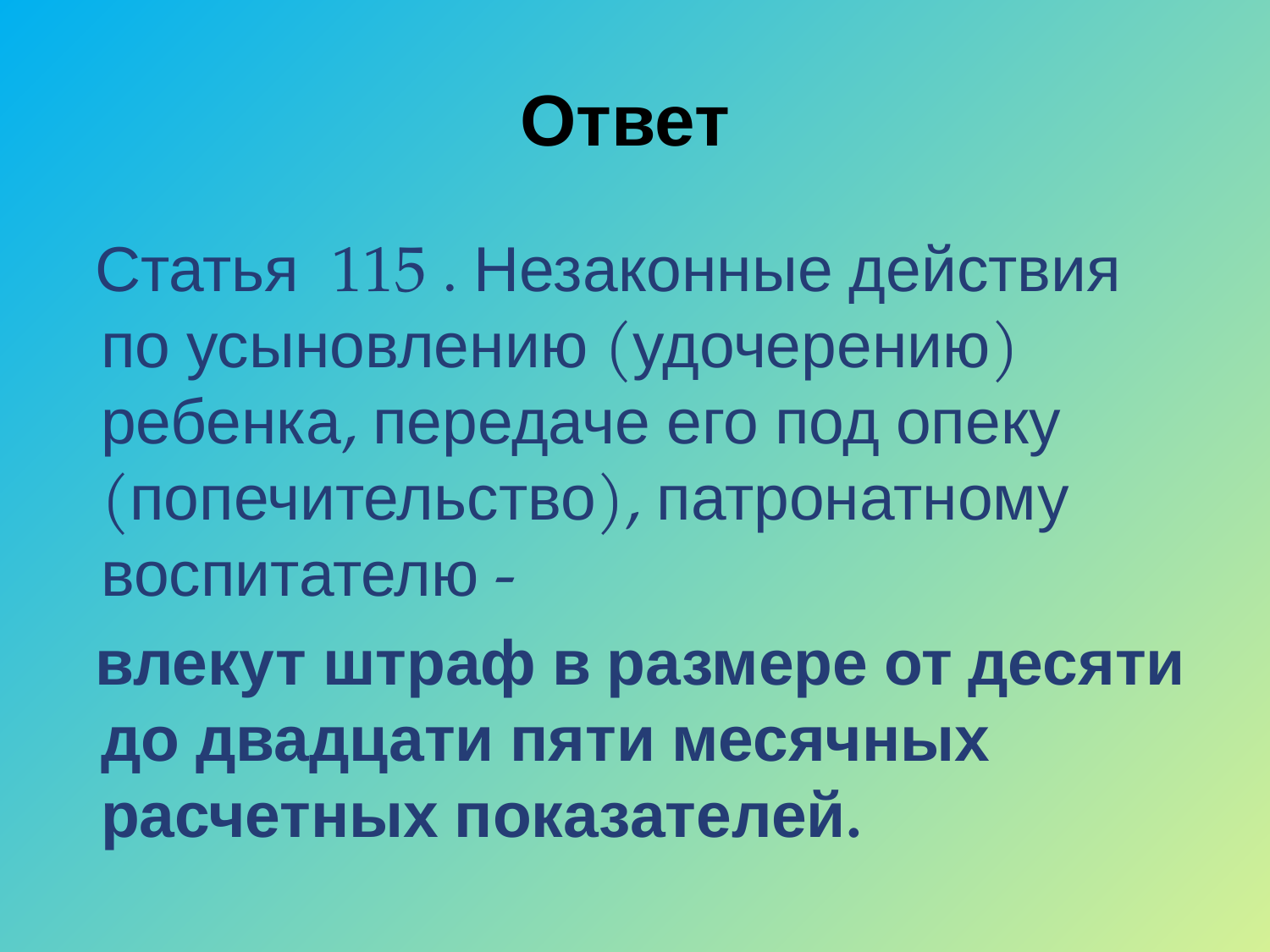

# Ответ
Статья  115 . Незаконные действия по усыновлению (удочерению) ребенка, передаче его под опеку (попечительство), патронатному воспитателю -
влекут штраф в размере от десяти до двадцати пяти месячных расчетных показателей.